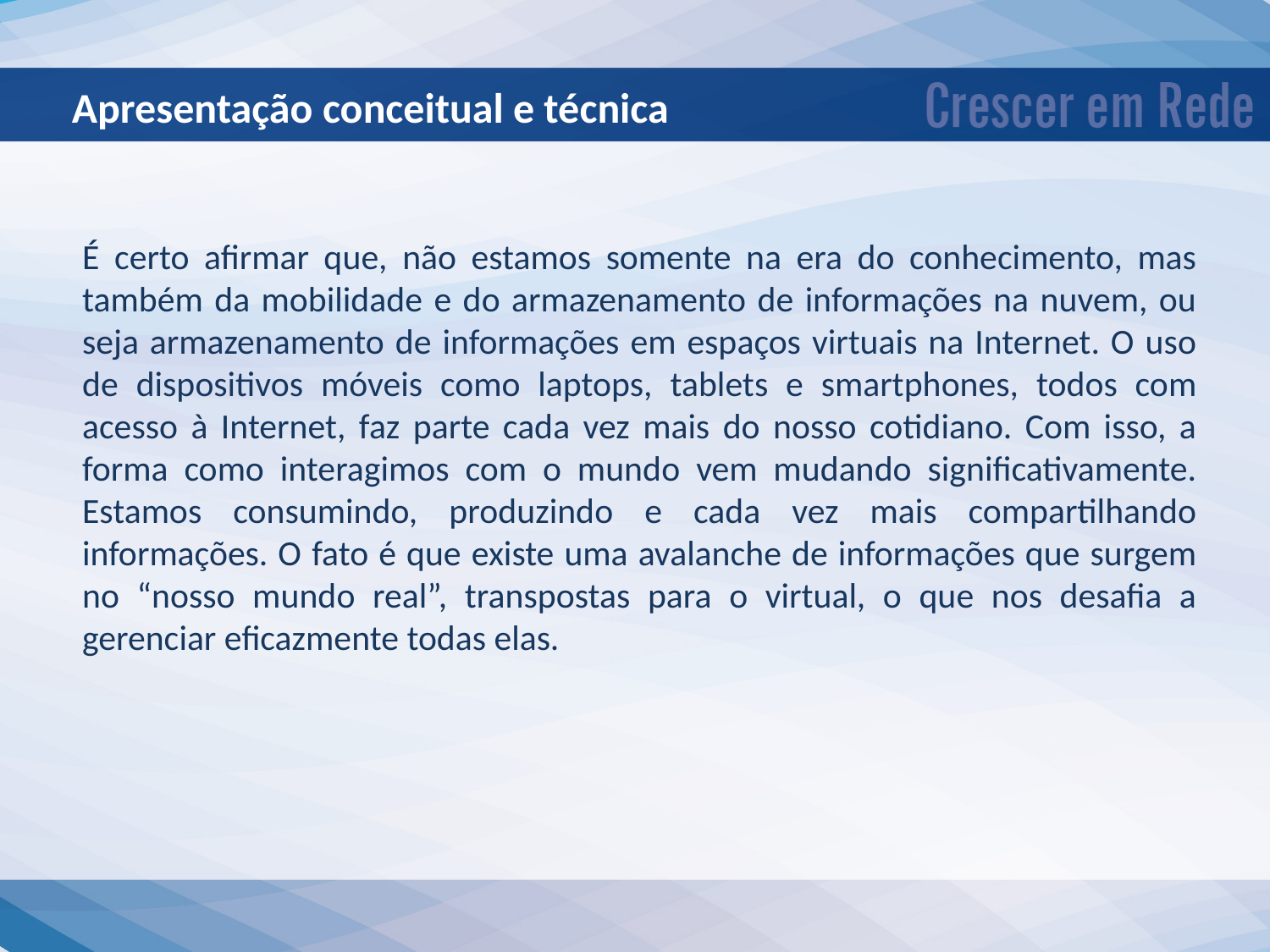

Apresentação conceitual e técnica
É certo afirmar que, não estamos somente na era do conhecimento, mas também da mobilidade e do armazenamento de informações na nuvem, ou seja armazenamento de informações em espaços virtuais na Internet. O uso de dispositivos móveis como laptops, tablets e smartphones, todos com acesso à Internet, faz parte cada vez mais do nosso cotidiano. Com isso, a forma como interagimos com o mundo vem mudando significativamente. Estamos consumindo, produzindo e cada vez mais compartilhando informações. O fato é que existe uma avalanche de informações que surgem no “nosso mundo real”, transpostas para o virtual, o que nos desafia a gerenciar eficazmente todas elas.